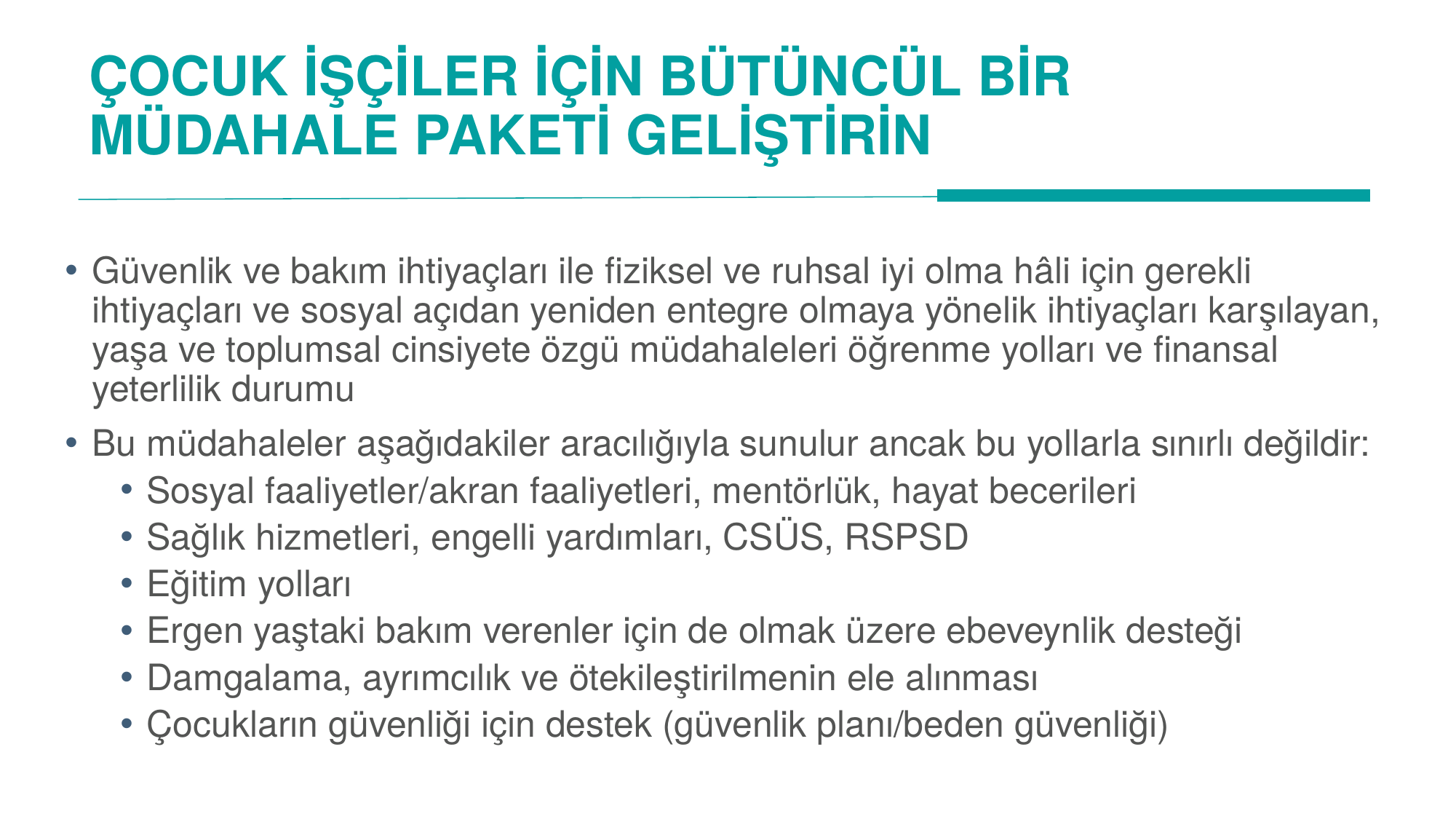

# ÇOCUK İŞÇİLER İÇİN BÜTÜNCÜL BİR MÜDAHALE PAKETİ GELİŞTİRİN
Güvenlik ve bakım ihtiyaçları ile fiziksel ve ruhsal iyi olma hâli için gerekli ihtiyaçları ve sosyal açıdan yeniden entegre olmaya yönelik ihtiyaçları karşılayan, yaşa ve toplumsal cinsiyete özgü müdahaleleri öğrenme yolları ve finansal yeterlilik durumu
Bu müdahaleler aşağıdakiler aracılığıyla sunulur ancak bu yollarla sınırlı değildir:
Sosyal faaliyetler/akran faaliyetleri, mentörlük, hayat becerileri
Sağlık hizmetleri, engelli yardımları, CSÜS, RSPSD
Eğitim yolları
Ergen yaştaki bakım verenler için de olmak üzere ebeveynlik desteği
Damgalama, ayrımcılık ve ötekileştirilmenin ele alınması
Çocukların güvenliği için destek (güvenlik planı/beden güvenliği)